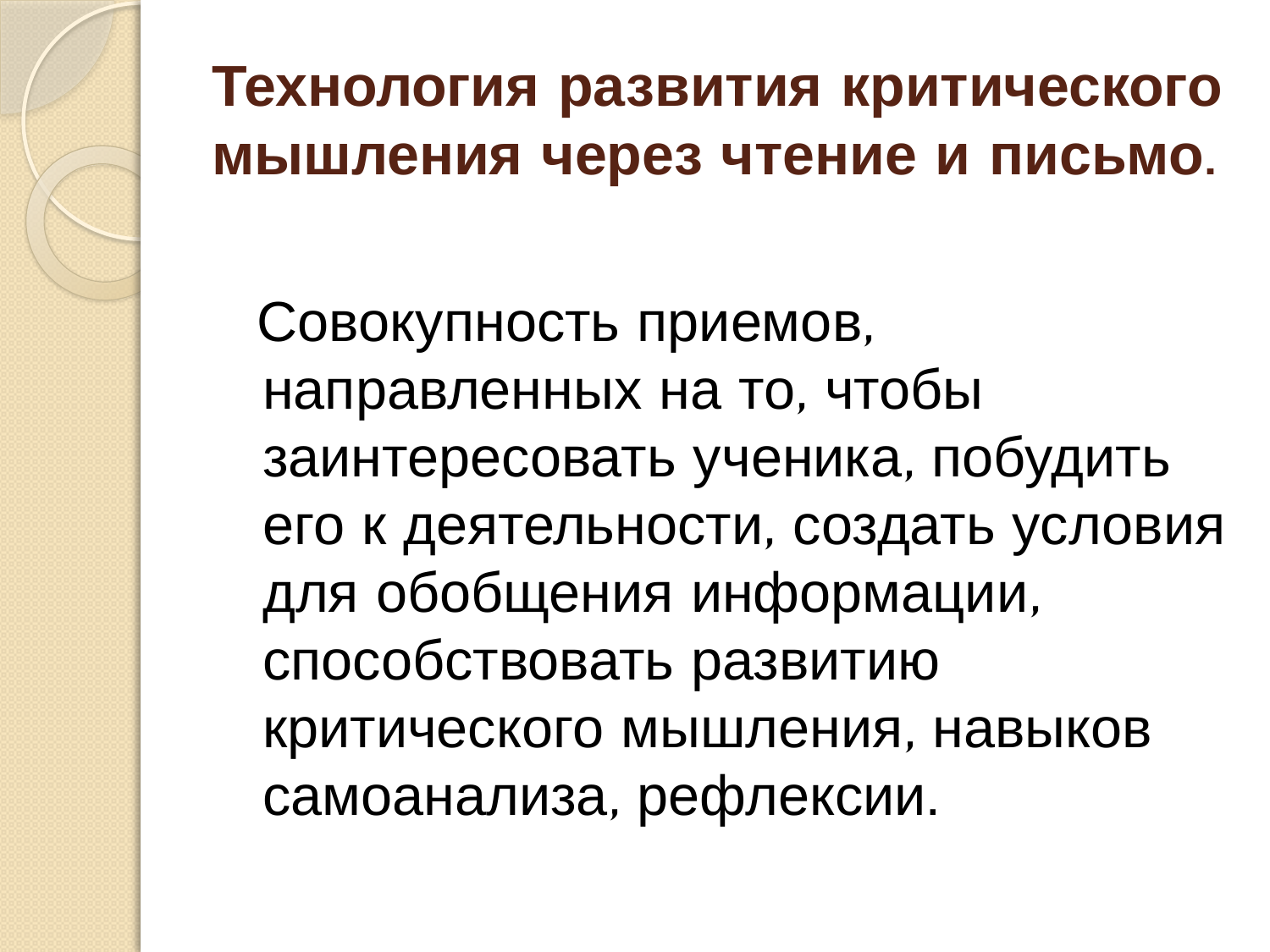

# Технология развития критического мышления через чтение и письмо.

  Совокупность приемов, направленных на то, чтобы заинтересовать ученика, побудить его к деятельности, создать условия для обобщения информации, способствовать развитию критического мышления, навыков самоанализа, рефлексии.